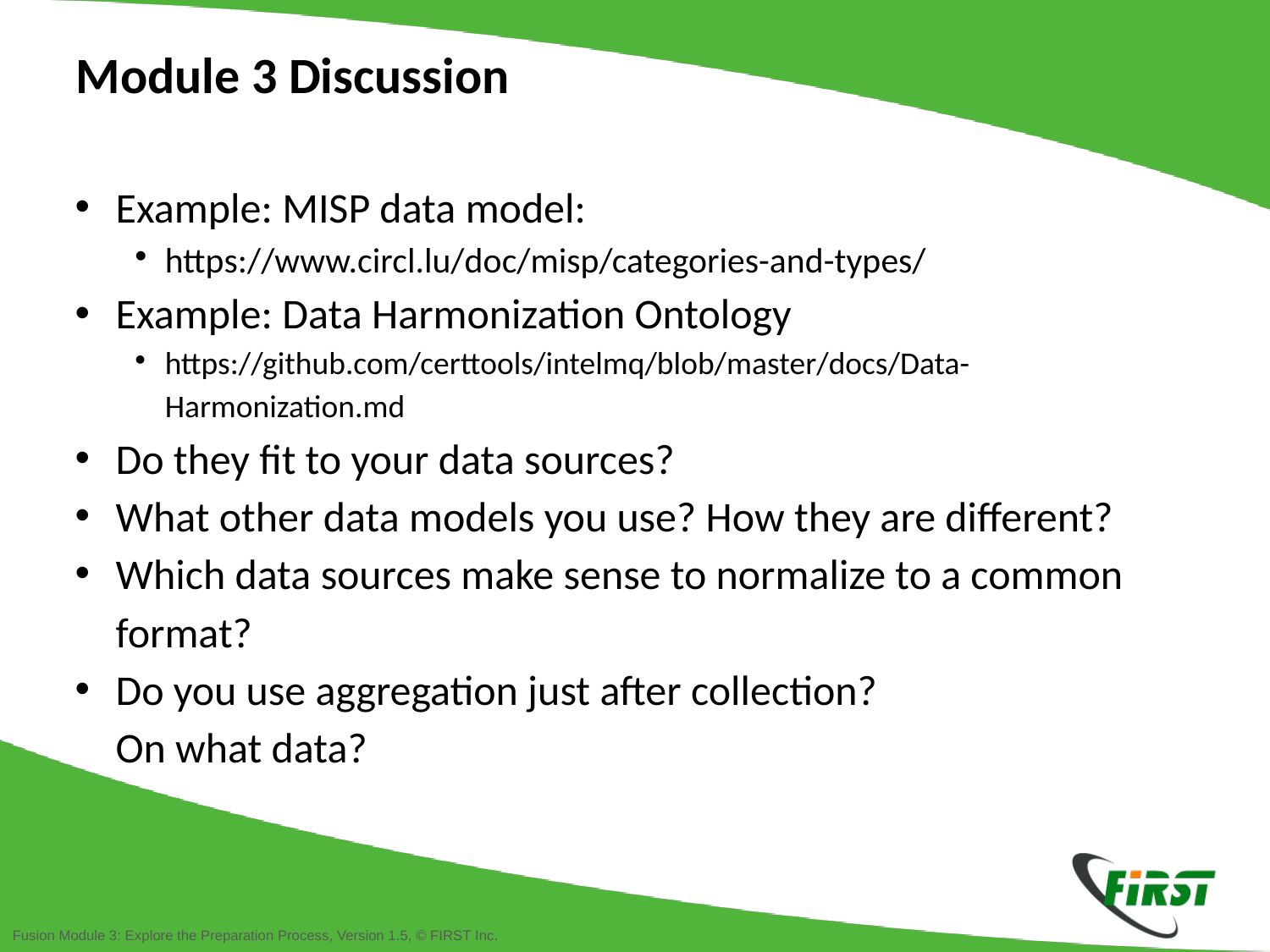

Module 3 Discussion
Example: MISP data model:
https://www.circl.lu/doc/misp/categories-and-types/
Example: Data Harmonization Ontology
https://github.com/certtools/intelmq/blob/master/docs/Data-Harmonization.md
Do they fit to your data sources?
What other data models you use? How they are different?
Which data sources make sense to normalize to a common format?
Do you use aggregation just after collection?
On what data?